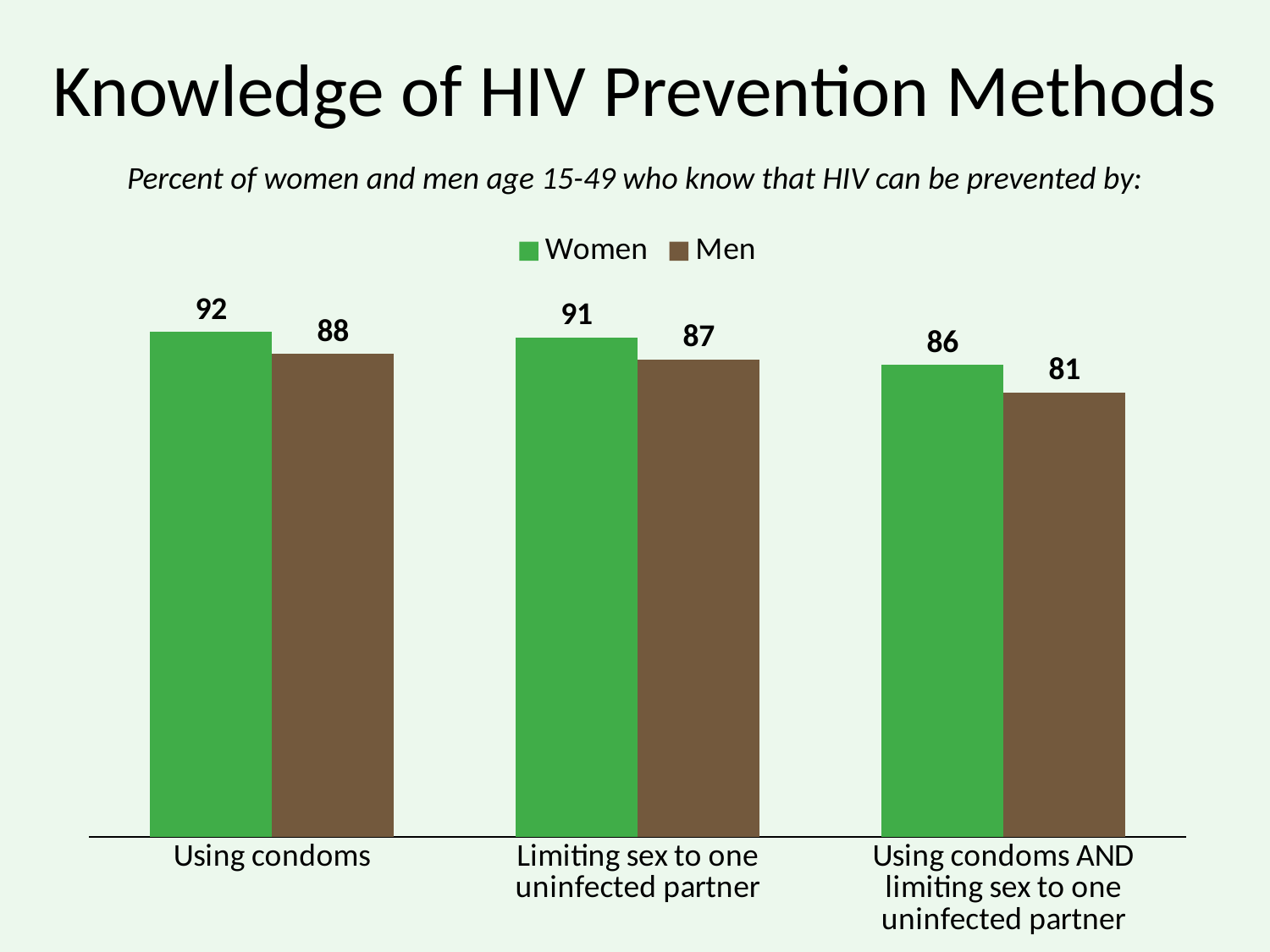

# Knowledge of HIV Prevention Methods
Percent of women and men age 15-49 who know that HIV can be prevented by:

### Chart

| Category | Women | Men |
|---|---|---|
| Using condoms | 92.0 | 88.0 |
| Limiting sex to one uninfected partner | 91.0 | 87.0 |
| Using condoms AND limiting sex to one uninfected partner | 86.0 | 81.0 |